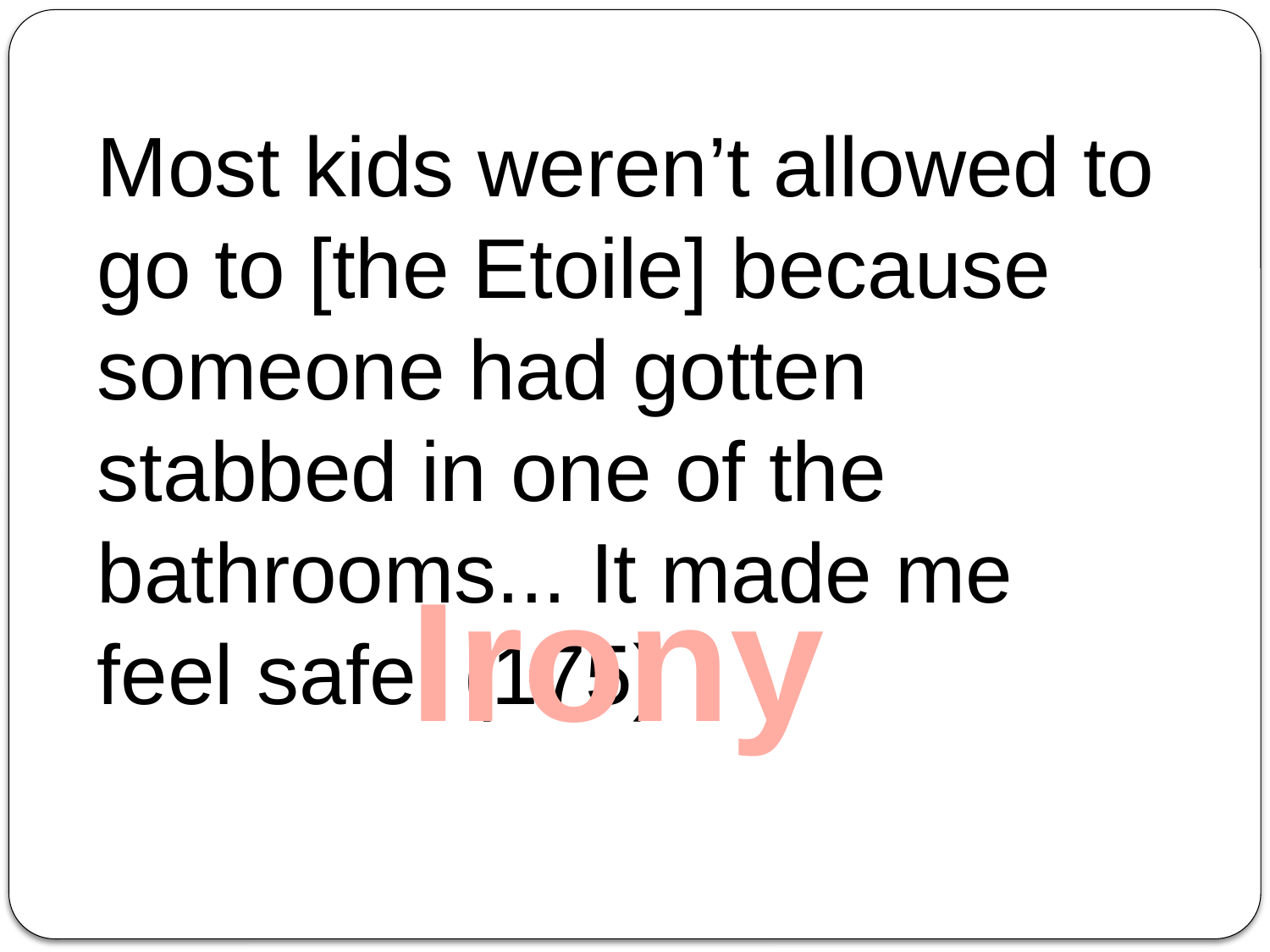

Most kids weren’t allowed to go to [the Etoile] because someone had gotten stabbed in one of the bathrooms... It made me feel safe. (175)
Irony